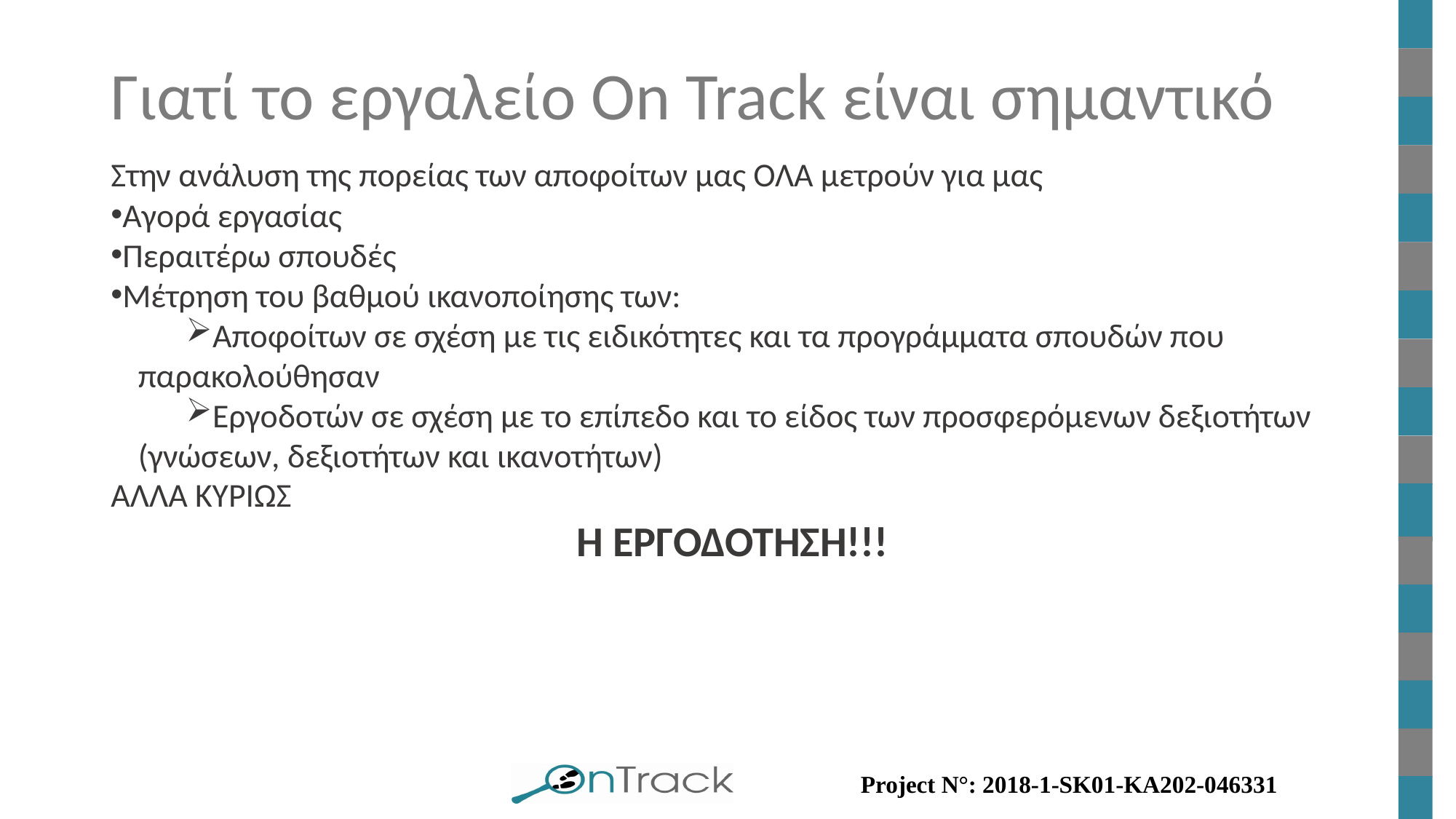

# Γιατί το εργαλείο Οn Track είναι σημαντικό
Στην ανάλυση της πορείας των αποφοίτων μας ΟΛΑ μετρούν για μας
Αγορά εργασίας
Περαιτέρω σπουδές
Μέτρηση του βαθμού ικανοποίησης των:
Αποφοίτων σε σχέση με τις ειδικότητες και τα προγράμματα σπουδών που παρακολούθησαν
Εργοδοτών σε σχέση με το επίπεδο και το είδος των προσφερόμενων δεξιοτήτων (γνώσεων, δεξιοτήτων και ικανοτήτων)
ΑΛΛΑ ΚΥΡΙΩΣ
 Η ΕΡΓΟΔΟΤΗΣΗ!!!